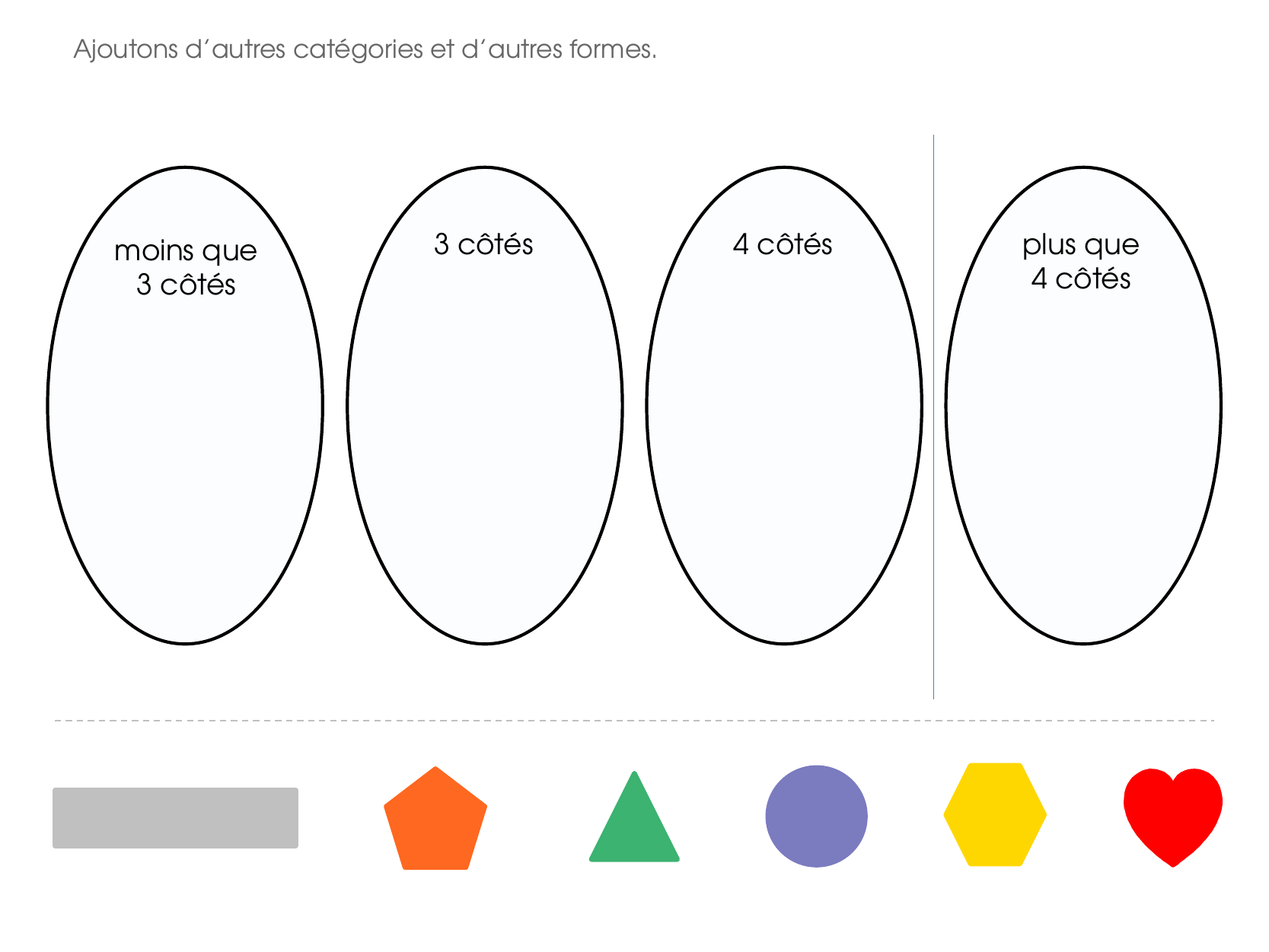

Ajoutons d’autres catégories et d’autres formes.

moins que​
3 côtés

3 côtés

4 côtés

plus que
​4 côtés